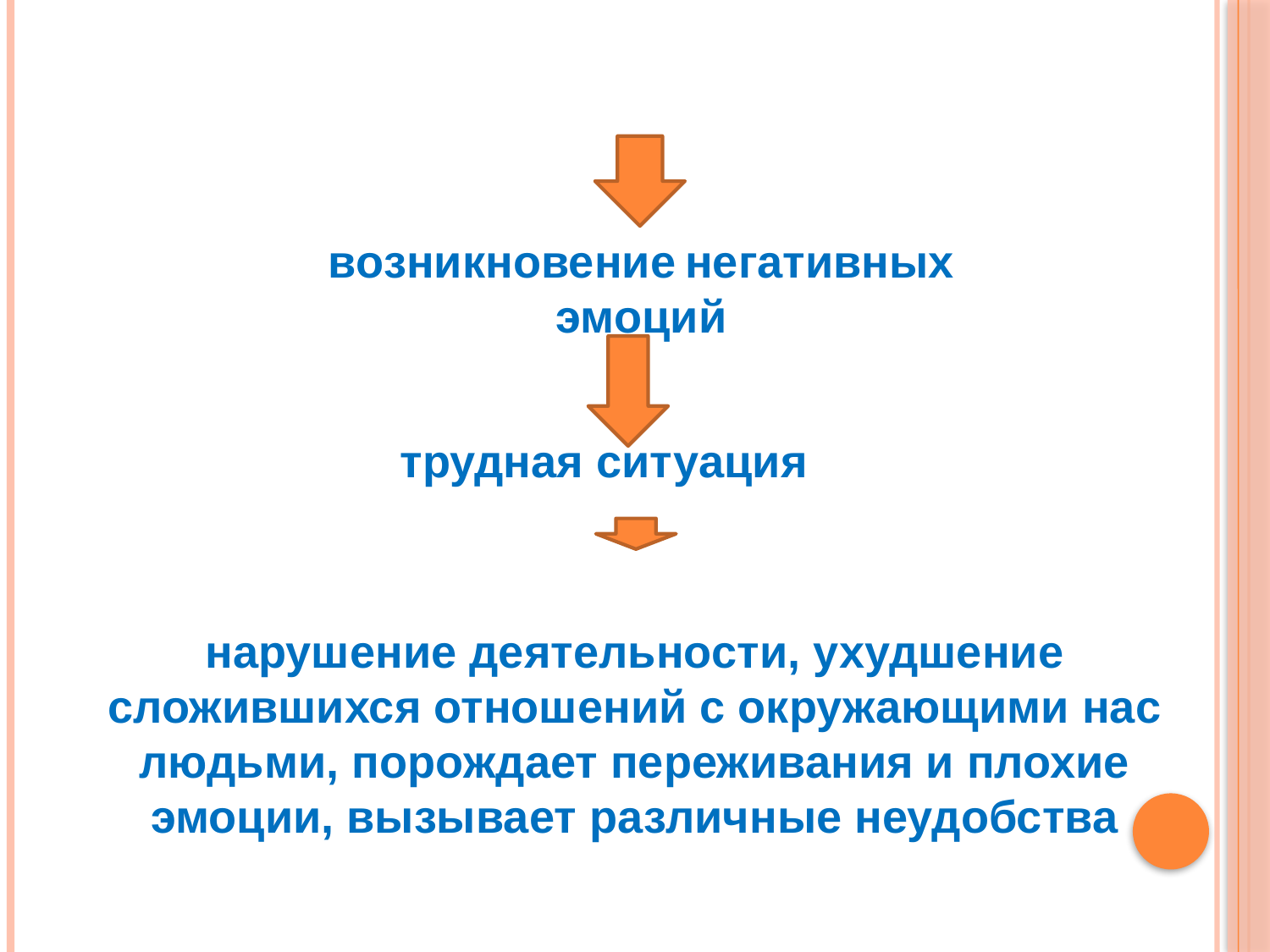

несовпадение между тем, что мы хотим (достичь, сделать и т.п.), и тем, что мы можем

возникновение негативных эмоций

 трудная ситуация

нарушение деятельности, ухудшение сложившихся отношений с окружающими нас людьми, порождает переживания и плохие эмоции, вызывает различные неудобства